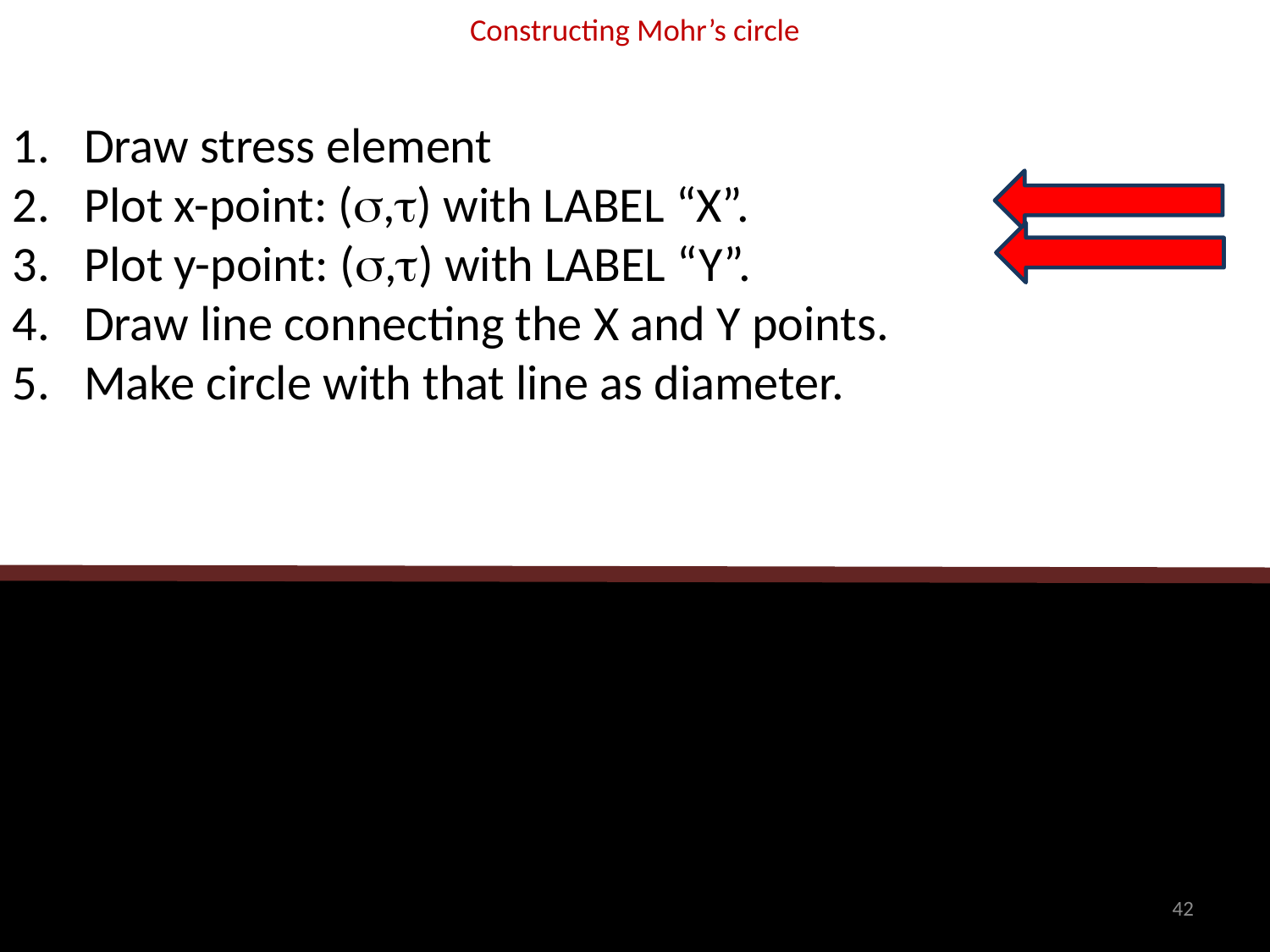

# Constructing Mohr’s circle
Draw stress element
Plot x-point: (σ,τ) with LABEL “X”.
Plot y-point: (σ,τ) with LABEL “Y”.
Draw line connecting the X and Y points.
Make circle with that line as diameter.

42